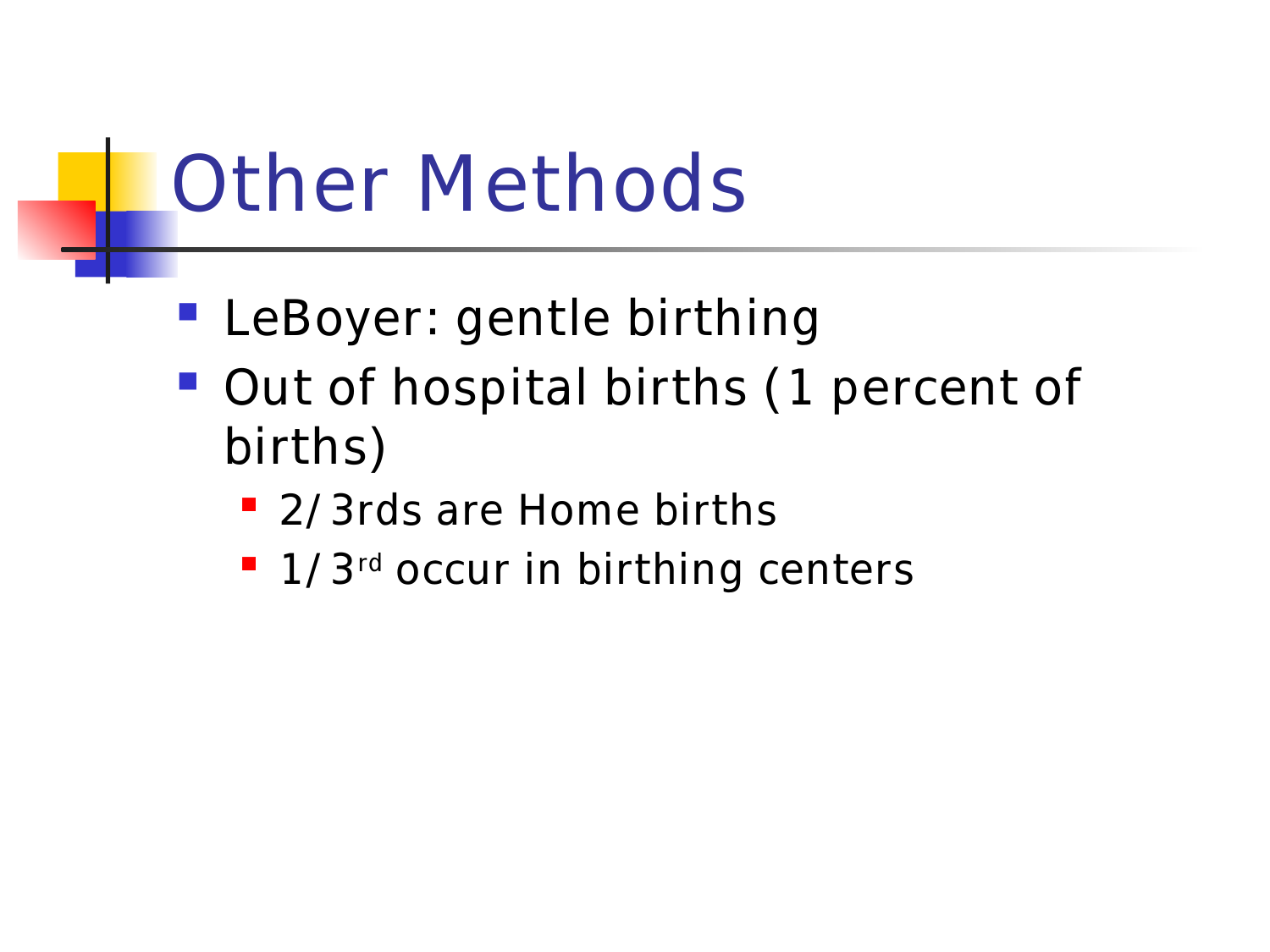

# Other Methods
LeBoyer: gentle birthing
Out of hospital births (1 percent of births)
2/3rds are Home births
1/3rd occur in birthing centers